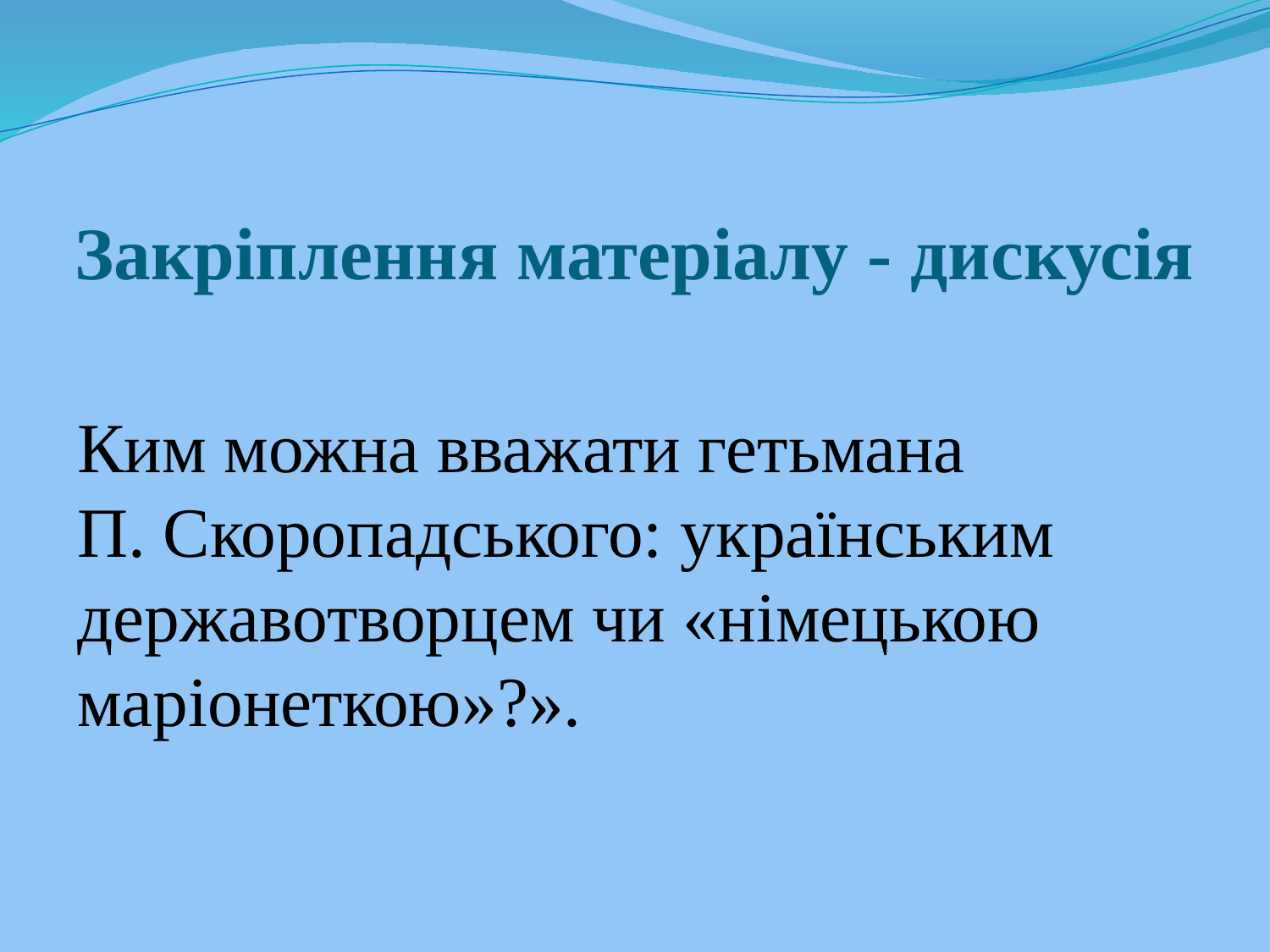

# Закріплення матеріалу - дискусія
Ким можна вважати гетьмана           П. Скоропадського: українським державотворцем чи «німецькою маріонеткою»?».